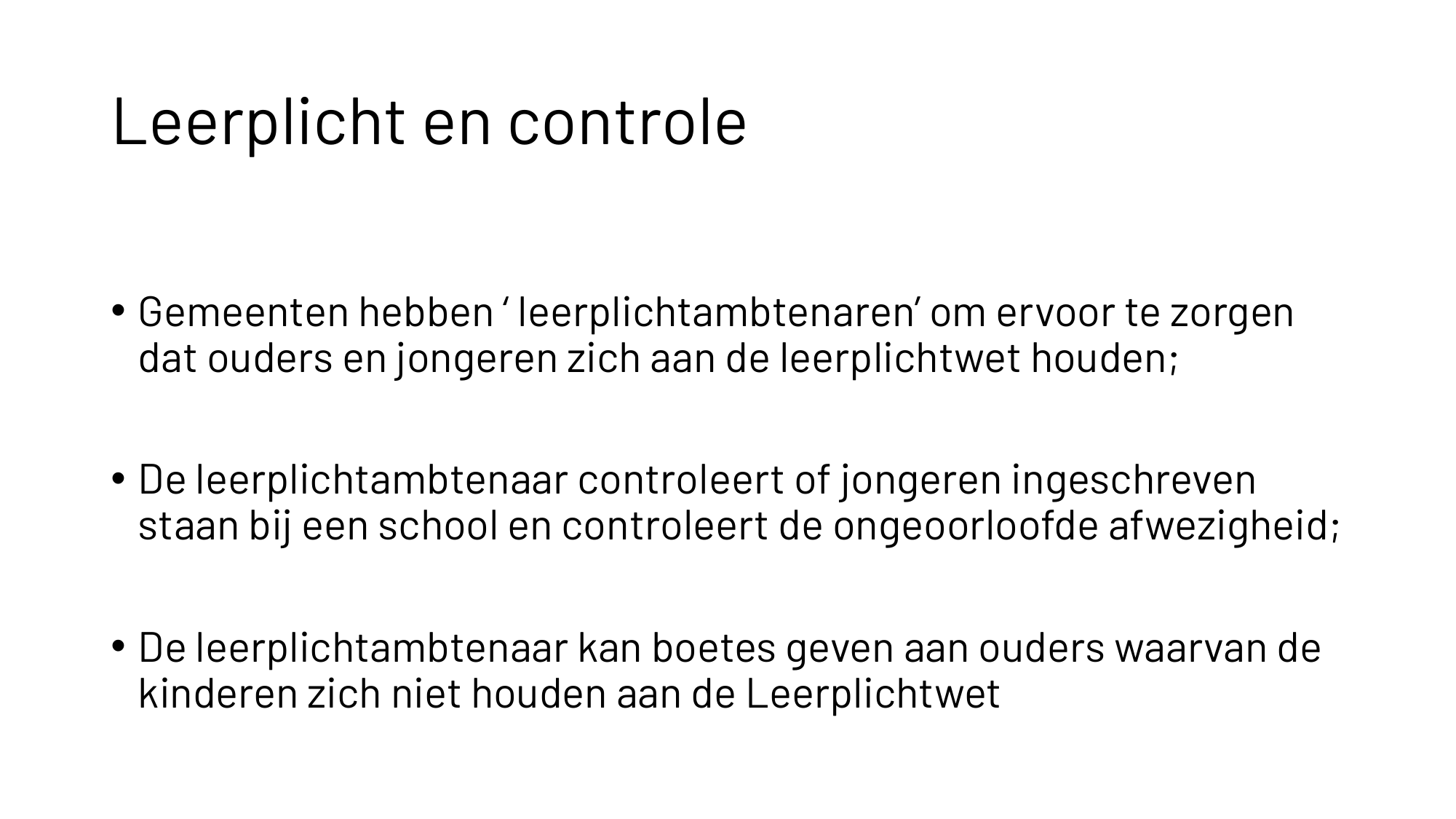

# Leerplicht en controle

Gemeenten hebben ‘ leerplichtambtenaren’ om ervoor te zorgen dat ouders en jongeren zich aan de leerplichtwet houden;

De leerplichtambtenaar controleert of jongeren ingeschreven staan bij een school en controleert de ongeoorloofde afwezigheid;

De leerplichtambtenaar kan boetes geven aan ouders waarvan de kinderen zich niet houden aan de Leerplichtwet